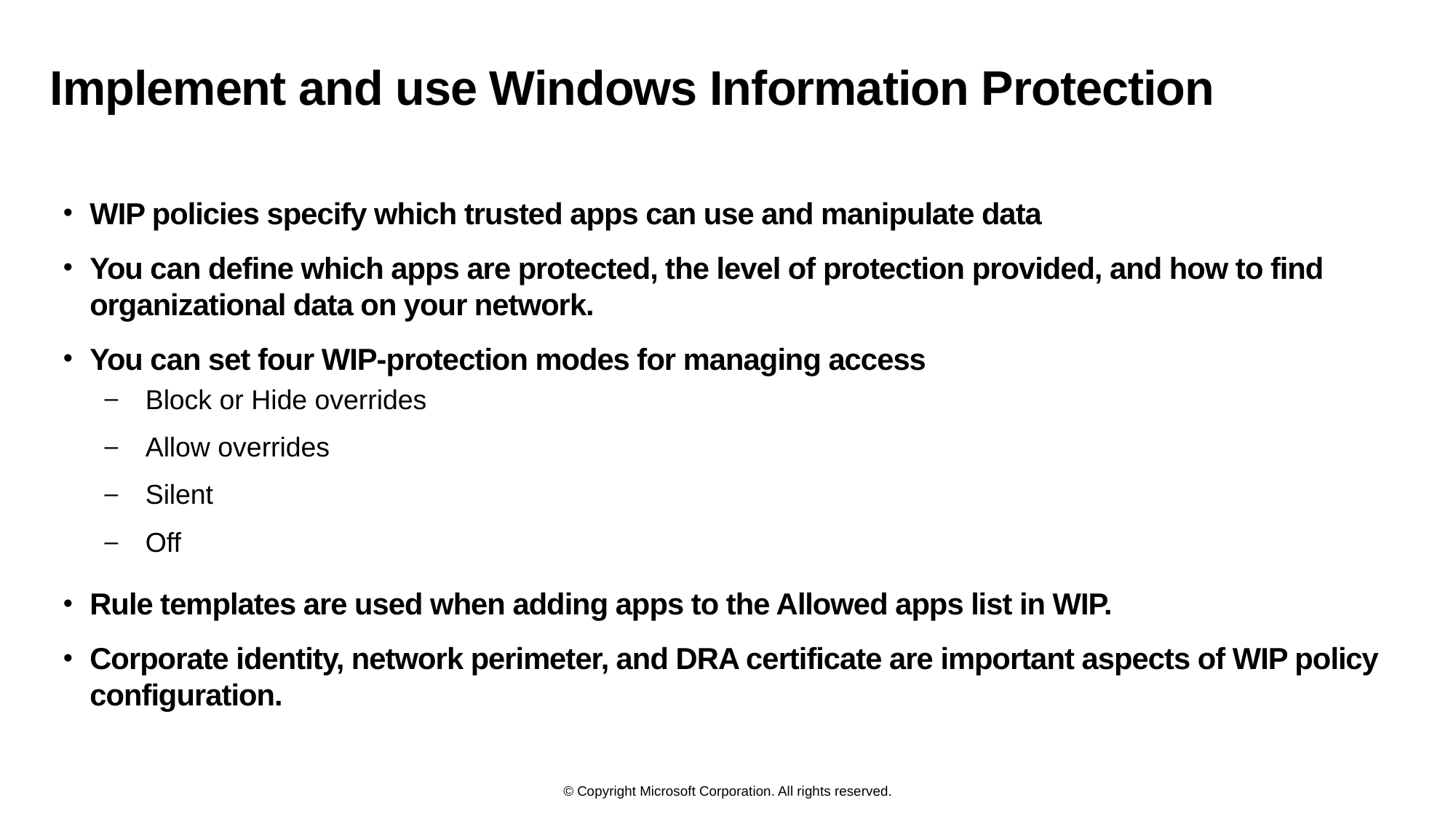

# Implement and use Windows Information Protection
WIP policies specify which trusted apps can use and manipulate data
You can define which apps are protected, the level of protection provided, and how to find organizational data on your network.
You can set four WIP-protection modes for managing access
Block or Hide overrides
Allow overrides
Silent
Off
Rule templates are used when adding apps to the Allowed apps list in WIP.
Corporate identity, network perimeter, and DRA certificate are important aspects of WIP policy configuration.